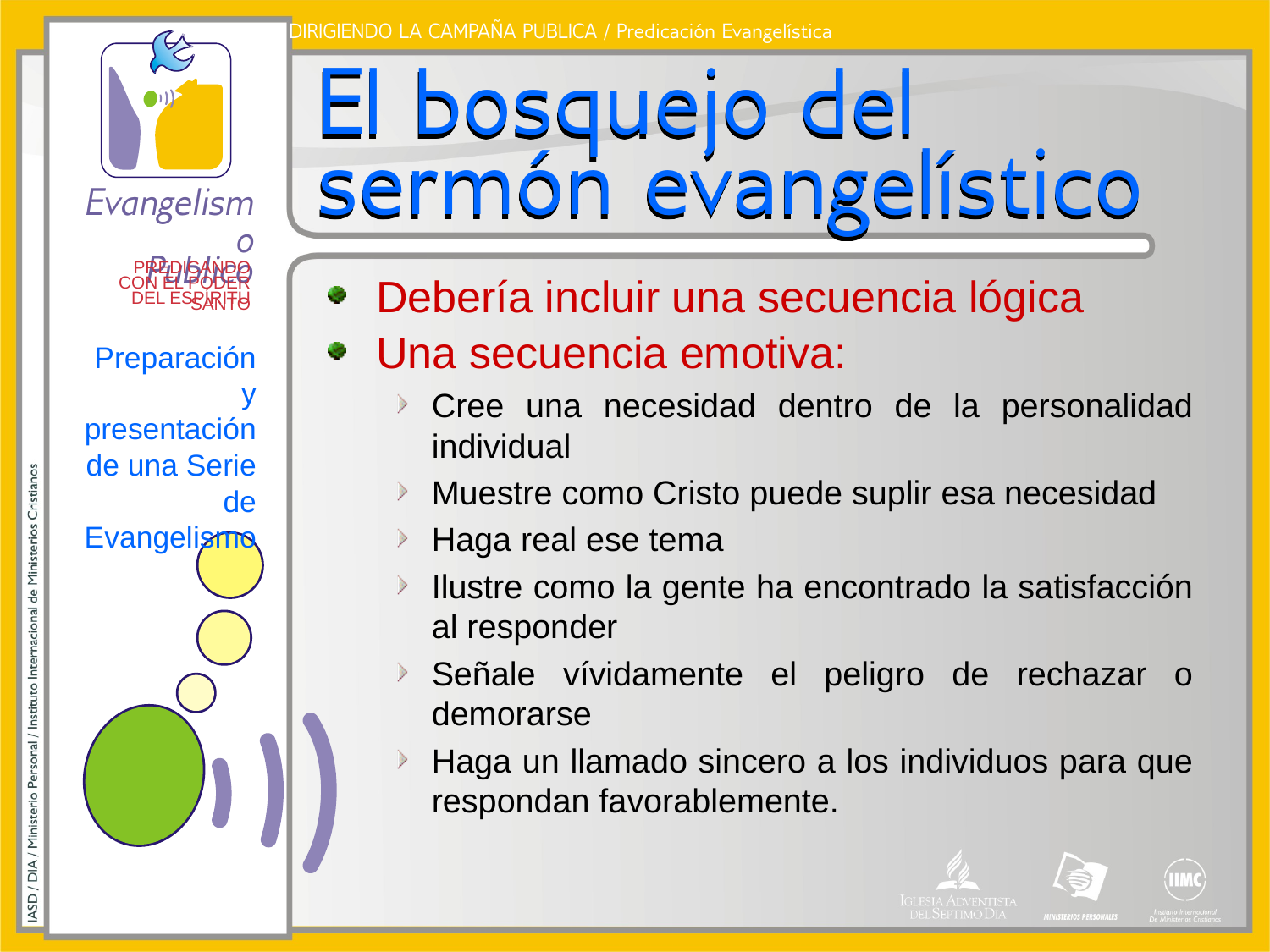

DIRIGIENDO LA CAMPAÑA PUBLICA / Predicación Evangelística
# El bosquejo del sermón evangelístico
Debería incluir una secuencia lógica
Una secuencia emotiva:
Cree una necesidad dentro de la personalidad individual
Muestre como Cristo puede suplir esa necesidad
Haga real ese tema
Ilustre como la gente ha encontrado la satisfacción al responder
Señale vívidamente el peligro de rechazar o demorarse
Haga un llamado sincero a los individuos para que respondan favorablemente.